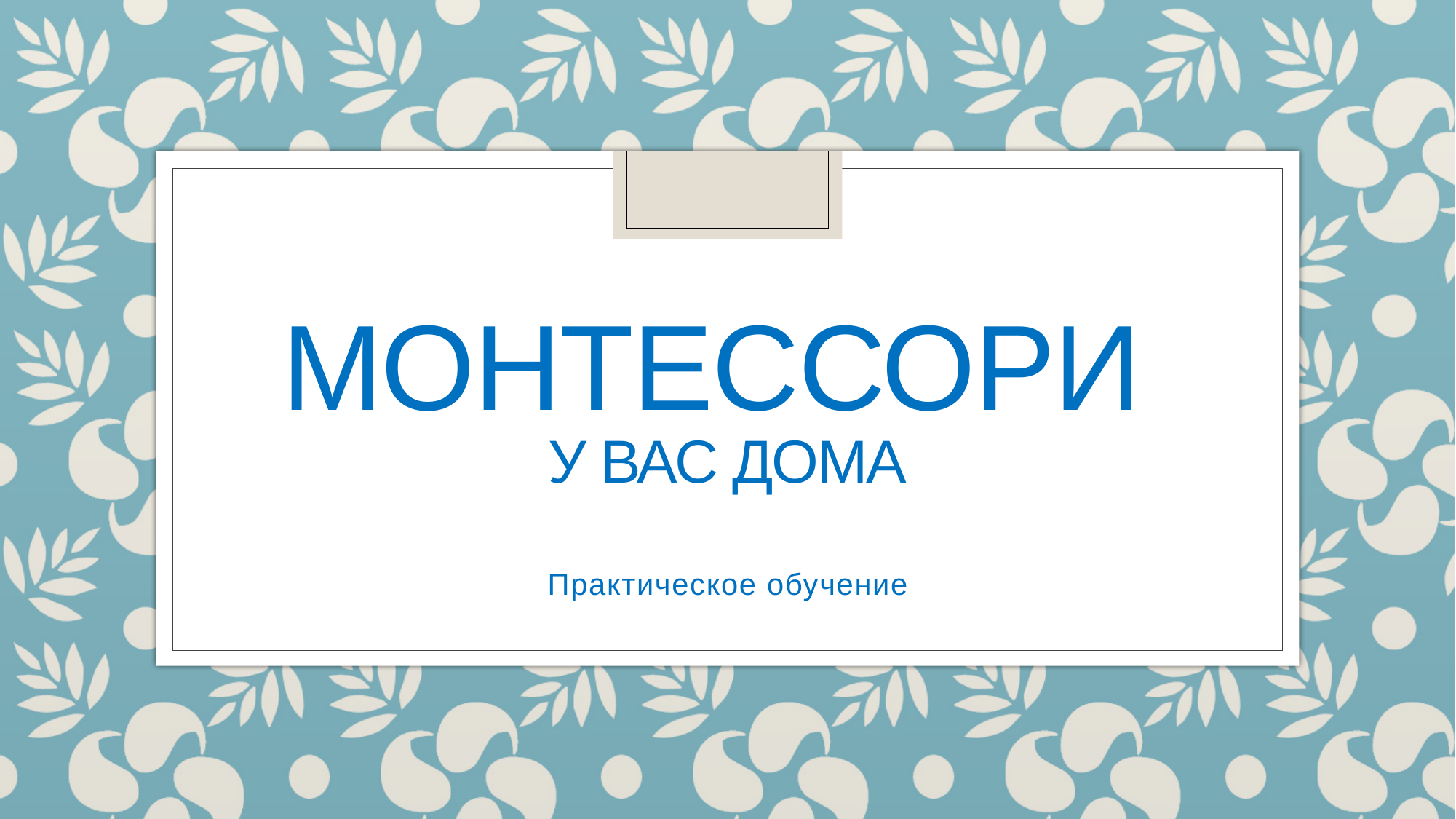

# Монтессори у вас дома
Практическое обучение